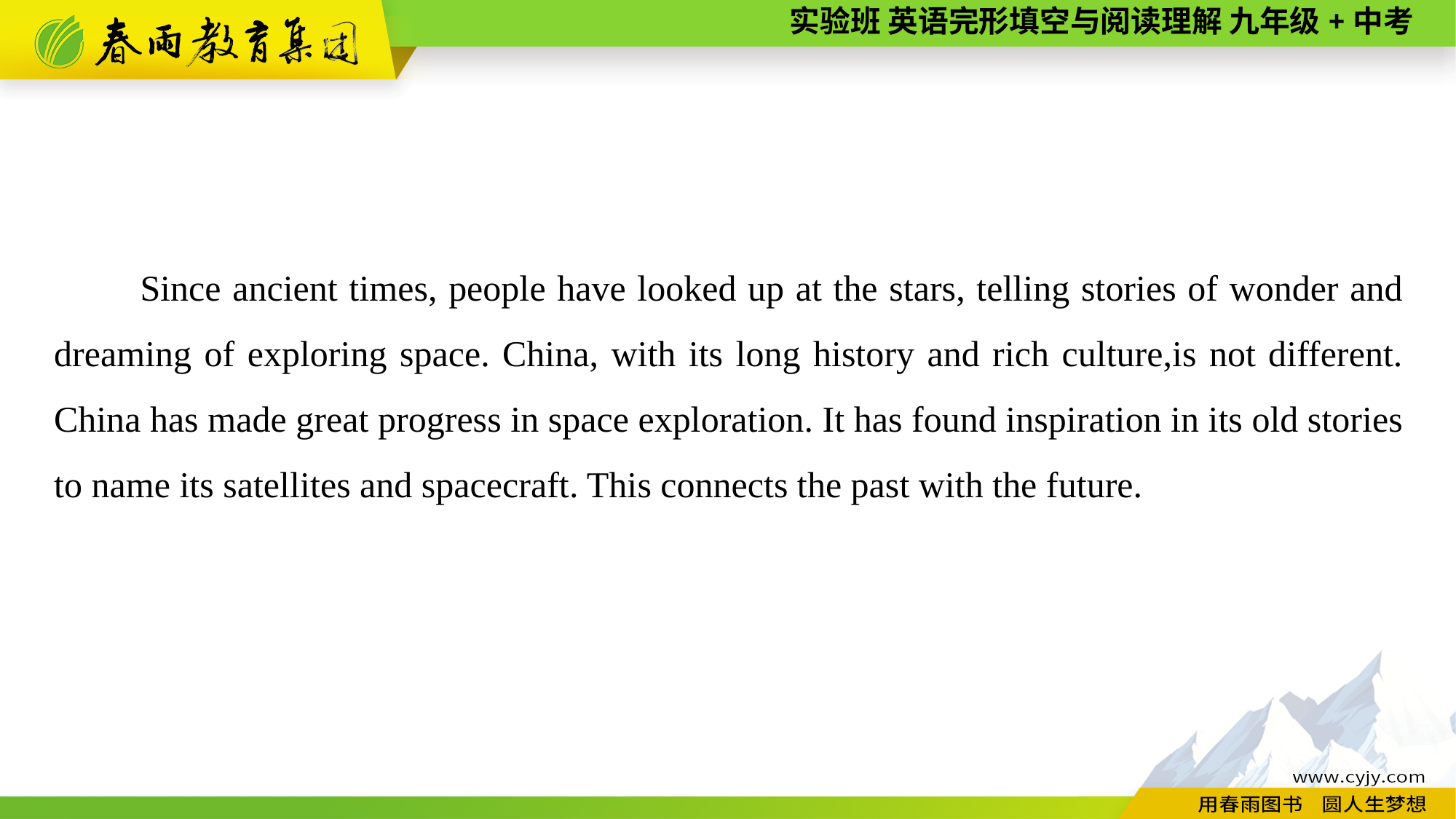

Since ancient times, people have looked up at the stars, telling stories of wonder and dreaming of exploring space. China, with its long history and rich culture,is not different. China has made great progress in space exploration. It has found inspiration in its old stories to name its satellites and spacecraft. This connects the past with the future.